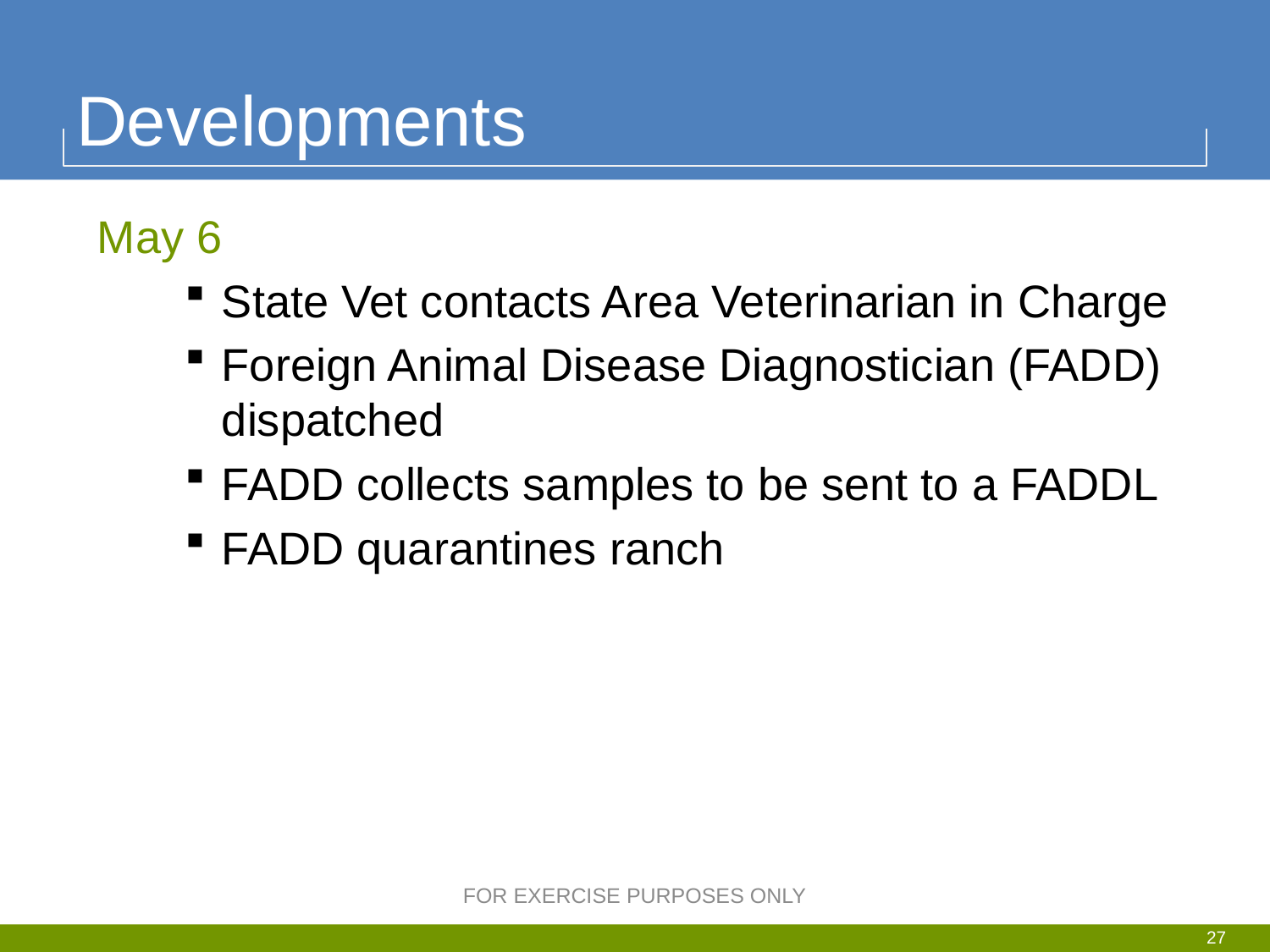

# Developments
	May 6
State Vet contacts Area Veterinarian in Charge
Foreign Animal Disease Diagnostician (FADD) dispatched
FADD collects samples to be sent to a FADDL
FADD quarantines ranch

FOR EXERCISE PURPOSES ONLY